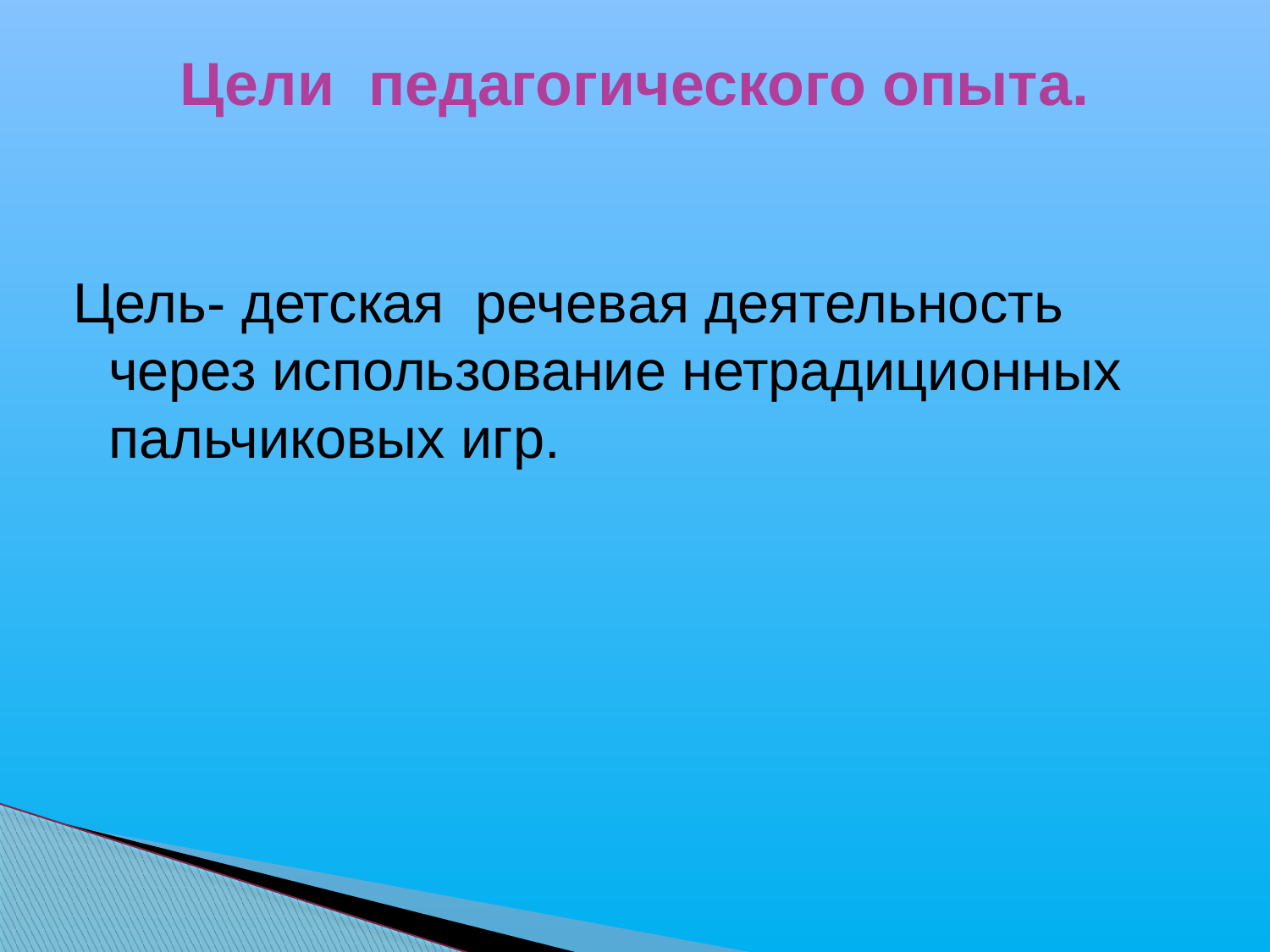

# Цели  педагогического опыта.

Цель- детская  речевая деятельность через использование нетрадиционных пальчиковых игр.